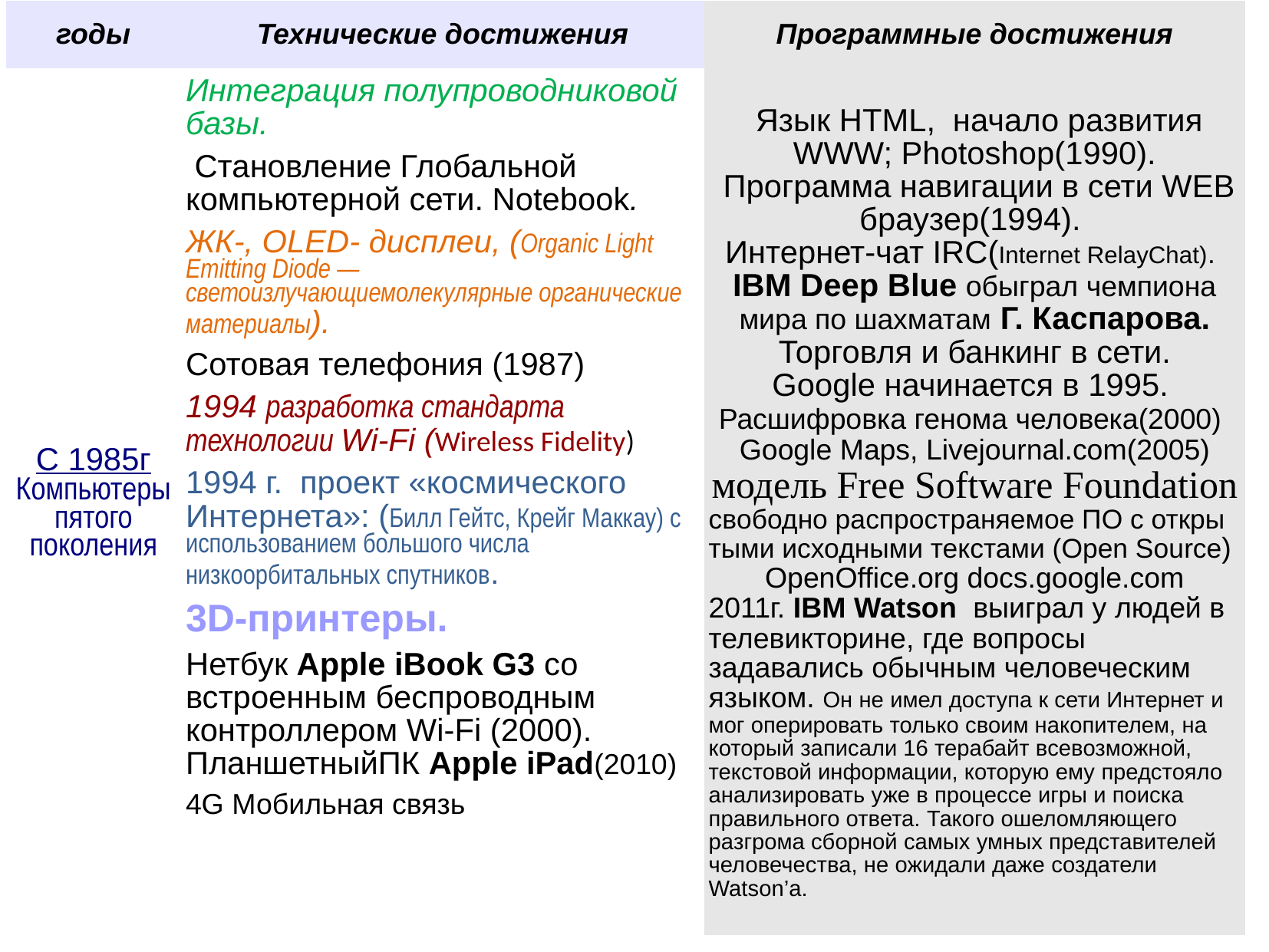

| годы | Технические достижения | Программные достижения |
| --- | --- | --- |
| С 1985г Компьютеры пятого поколения | Интеграция полупроводниковой базы. Становление Глобальной компьютерной сети. Notebook. ЖК-, OLED- дисплеи, (Organic Light Emitting Diode — светоизлучающиемолекулярные органические материалы). Сотовая телефония (1987) 1994 разработка стандарта технологии Wi-Fi (Wireless Fidelity) 1994 г. проект «космического Интернета»: (Билл Гейтс, Крейг Маккау) с использованием большого числа низкоорбитальных спутников. 3D-принтеры. Нетбук Apple iBook G3 со встроенным беспроводным контроллером Wi-Fi (2000). ПланшетныйПК Apple iPad(2010) 4G Мобильная связь | Язык HTML, начало развития WWW; Photoshop(1990). Программа навигации в сети WEB браузер(1994). Интернет-чат IRC(Internet RelayChat). IBM Deep Blue обыграл чемпиона мира по шахматам Г. Каспарова. Торговля и банкинг в сети. Google начинается в 1995. Расшифровка генома человека(2000) Google Maps, Livejournal.com(2005) модель Free Software Foundation свободно распространяемое ПО с откры тыми исходными текстами (Open Source) OpenOffice.org docs.google.com 2011г. IBM Watson выиграл у людей в телевикторине, где вопросы задавались обычным человеческим языком. Он не имел доступа к сети Интернет и мог оперировать только своим накопителем, на который записали 16 терабайт всевозможной, текстовой информации, которую ему предстояло анализировать уже в процессе игры и поиска правильного ответа. Такого ошеломляющего разгрома сборной самых умных представителей человечества, не ожидали даже создатели Watson’а. |
7